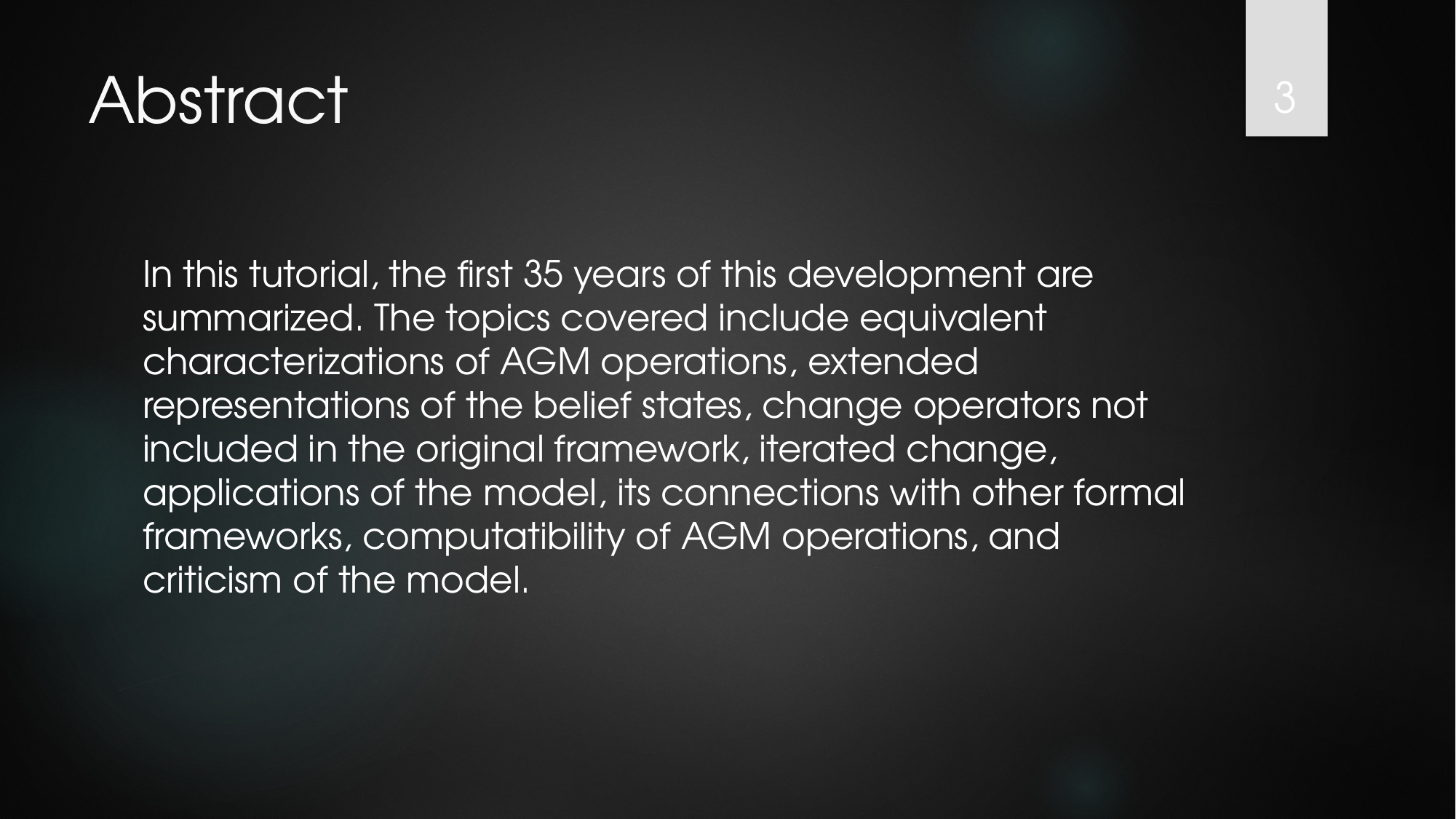

3
# Abstract
In this tutorial, the first 35 years of this development are summarized. The topics covered include equivalent characterizations of AGM operations, extended representations of the belief states, change operators not included in the original framework, iterated change, applications of the model, its connections with other formal frameworks, computatibility of AGM operations, and criticism of the model.